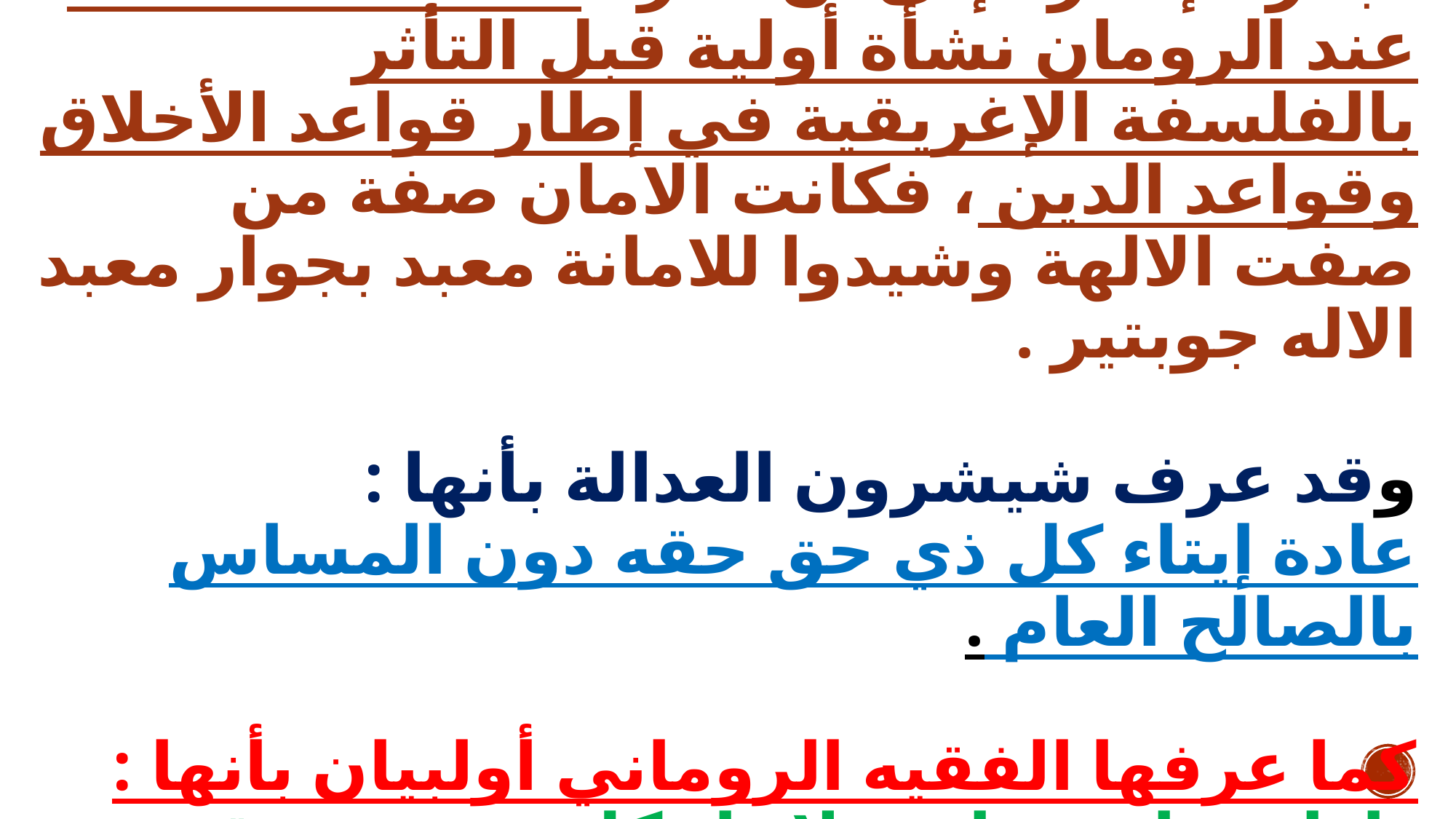

# تجدر الإشارة إلى أن فكرة العدالة قد نشأت عند الرومان نشأة أولية قبل التأثر بالفلسفة الإغريقية في إطار قواعد الأخلاق وقواعد الدين ، فكانت الامان صفة من صفت الالهة وشيدوا للامانة معبد بجوار معبد الاله جوبتير . وقد عرف شيشرون العدالة بأنها : عادة إيتاء كل ذي حق حقه دون المساس بالصالح العام . كما عرفها الفقيه الروماني أولبيان بأنها : إرادة دائمة دائبة  لإيتاء كل ذي حق حقه .